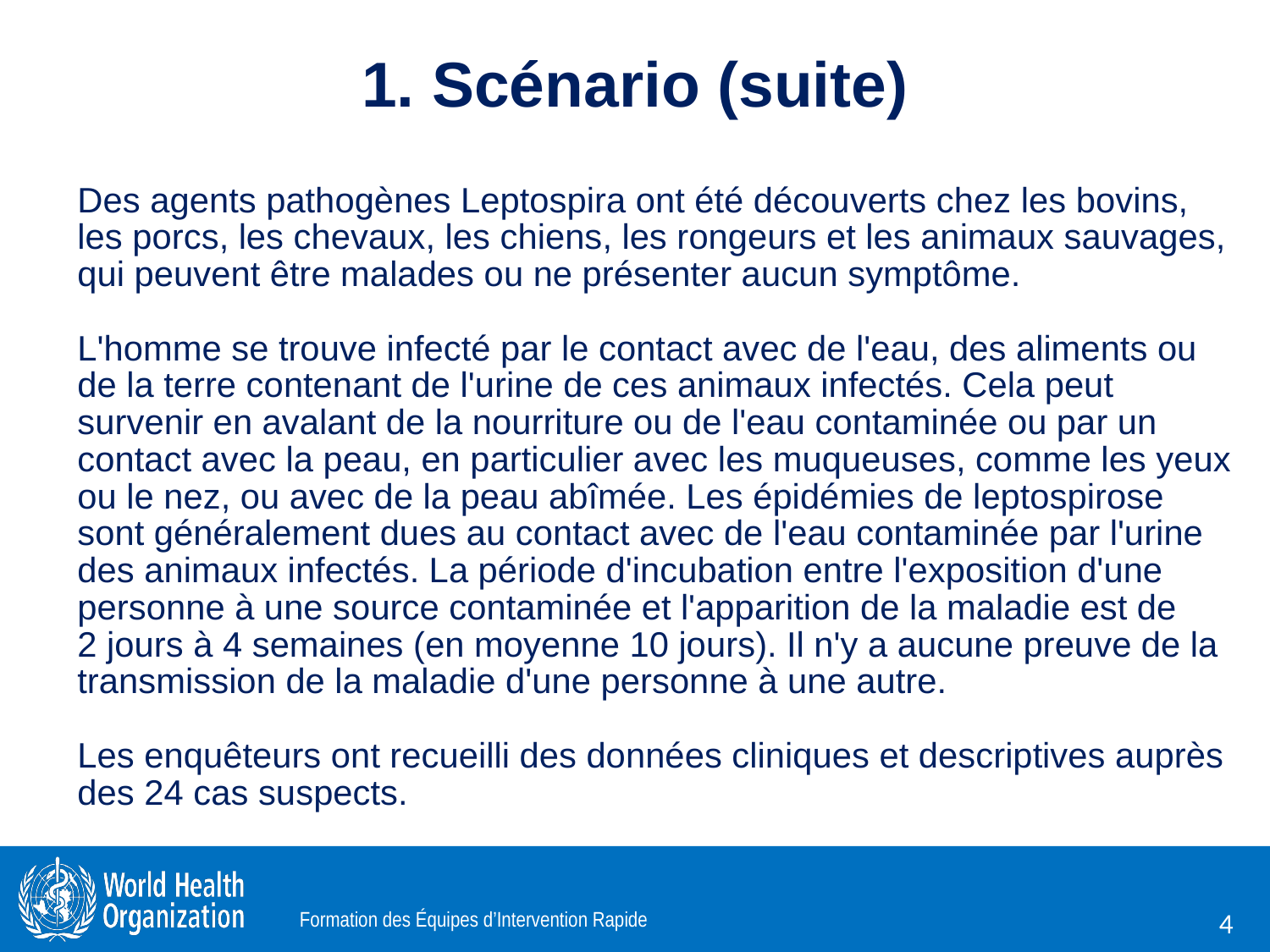

# 1. Scénario (suite)
Des agents pathogènes Leptospira ont été découverts chez les bovins, les porcs, les chevaux, les chiens, les rongeurs et les animaux sauvages, qui peuvent être malades ou ne présenter aucun symptôme.

L'homme se trouve infecté par le contact avec de l'eau, des aliments ou de la terre contenant de l'urine de ces animaux infectés. Cela peut survenir en avalant de la nourriture ou de l'eau contaminée ou par un contact avec la peau, en particulier avec les muqueuses, comme les yeux ou le nez, ou avec de la peau abîmée. Les épidémies de leptospirose sont généralement dues au contact avec de l'eau contaminée par l'urine des animaux infectés. La période d'incubation entre l'exposition d'une personne à une source contaminée et l'apparition de la maladie est de 2 jours à 4 semaines (en moyenne 10 jours). Il n'y a aucune preuve de la transmission de la maladie d'une personne à une autre.

Les enquêteurs ont recueilli des données cliniques et descriptives auprès des 24 cas suspects.